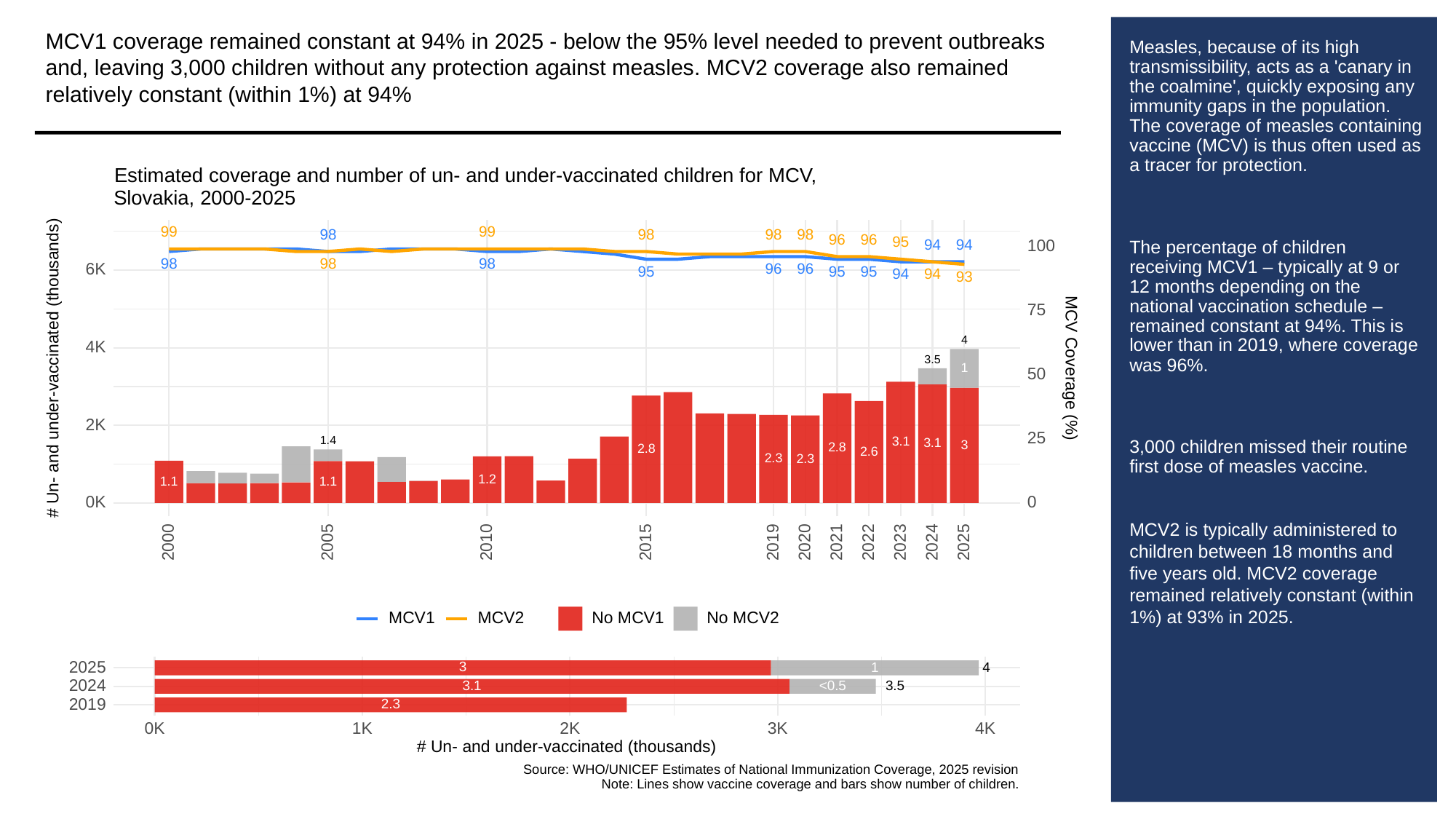

MCV1 coverage remained constant at 94% in 2025 - below the 95% level needed to prevent outbreaks and, leaving 3,000 children without any protection against measles. MCV2 coverage also remained relatively constant (within 1%) at 94%
# Measles, because of its high transmissibility, acts as a 'canary in the coalmine', quickly exposing any immunity gaps in the population. The coverage of measles containing vaccine (MCV) is thus often used as a tracer for protection.

The percentage of children receiving MCV1 – typically at 9 or 12 months depending on the national vaccination schedule – remained constant at 94%. This is lower than in 2019, where coverage was 96%.

3,000 children missed their routine first dose of measles vaccine.

MCV2 is typically administered to children between 18 months and five years old. MCV2 coverage remained relatively constant (within 1%) at 93% in 2025.

Estimated coverage and number of un- and under-vaccinated children for MCV,
Slovakia, 2000-2025

99
99
98
98
98
98

96
96
95
94
94
100

98
98
98
6K
96
96
95
95
95
94
94

93
75

4
4K

3.5
# Un- and under-vaccinated (thousands)
MCV Coverage (%)
1

50

2K

25

1.4
3.1
3.1
3
2.8
2.8

2.6

2.3
2.3

1.2
1.1
1.1

0K
0

2023
2000
2005
2010
2015
2019
2020
2021
2022
2024
2025

MCV1
MCV2
No MCV1
No MCV2

2025
3
1
4

2024
3.1
3.5
<0.5

2019
2.3

3K
0K
1K
2K
4K
# Un- and under-vaccinated (thousands)
Source: WHO/UNICEF Estimates of National Immunization Coverage, 2025 revision
Note: Lines show vaccine coverage and bars show number of children.